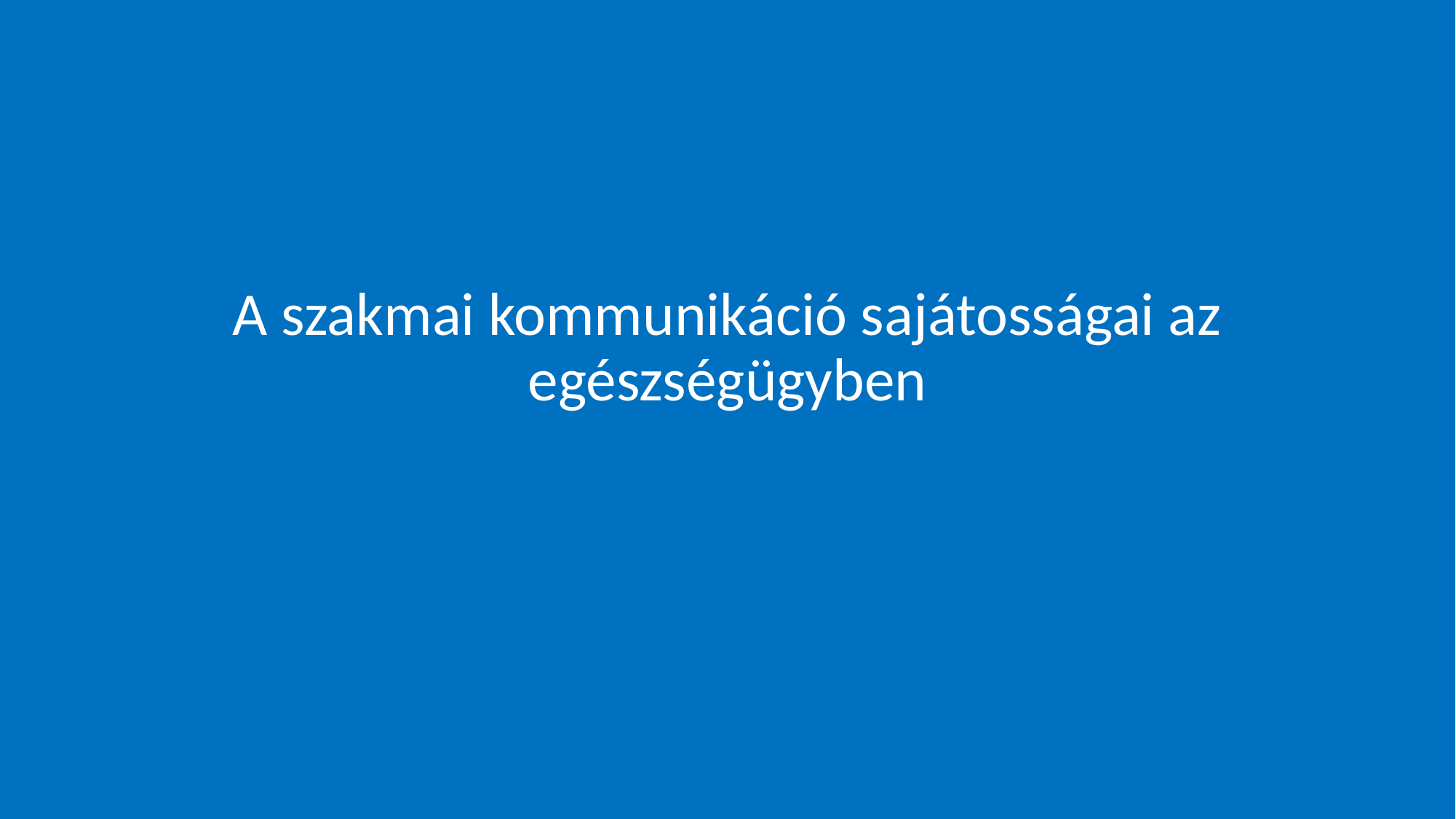

# A szakmai kommunikáció sajátosságai az egészségügyben